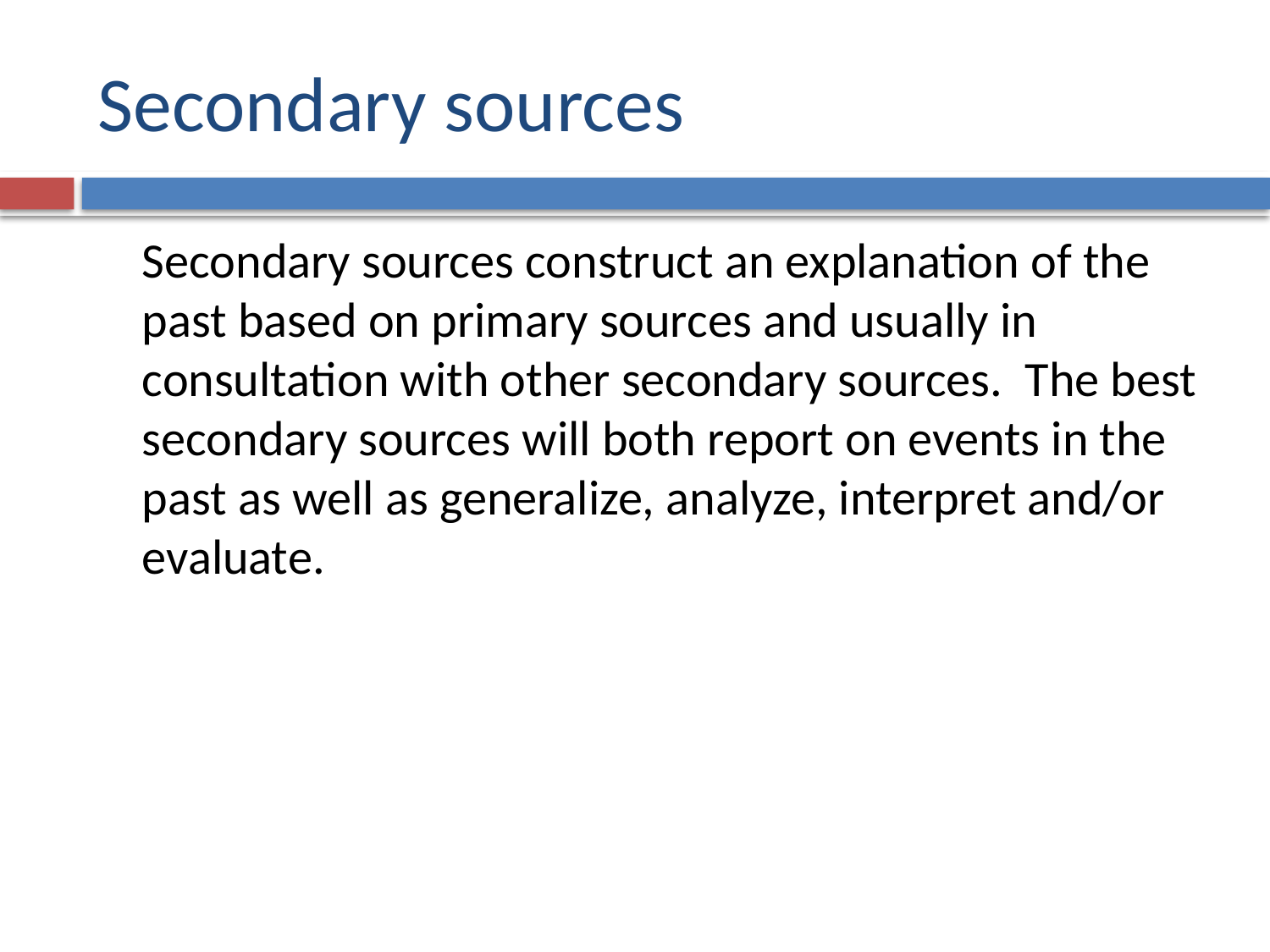

# Secondary sources
	Secondary sources construct an explanation of the past based on primary sources and usually in consultation with other secondary sources.  The best secondary sources will both report on events in the past as well as generalize, analyze, interpret and/or evaluate.